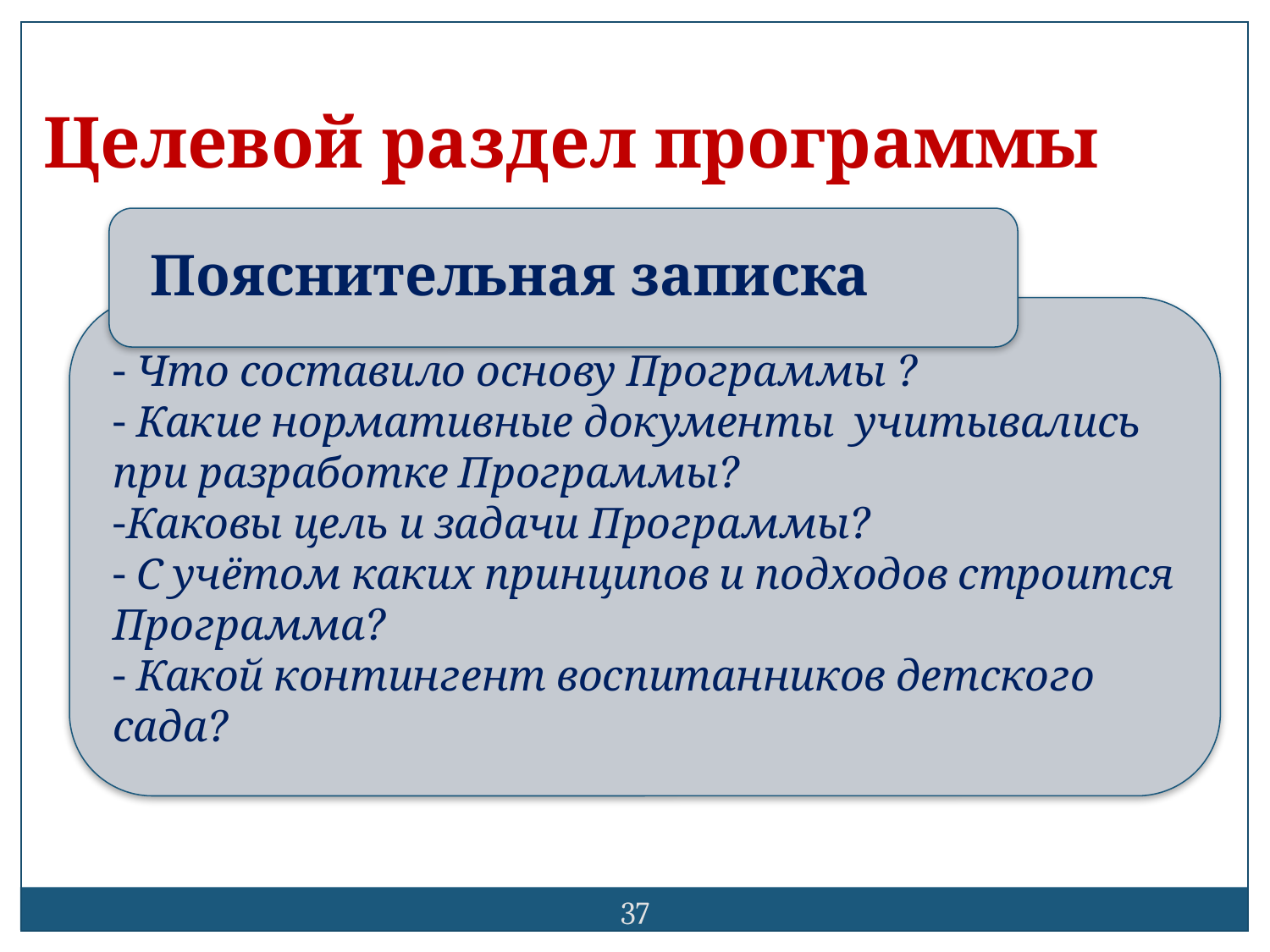

Целевой раздел программы

Пояснительная записка

 Что составило основу Программы ?
 Какие нормативные документы  учитывались при разработке Программы?
Каковы цель и задачи Программы?
 С учётом каких принципов и подходов строится Программа?
 Какой контингент воспитанников детского сада?

37